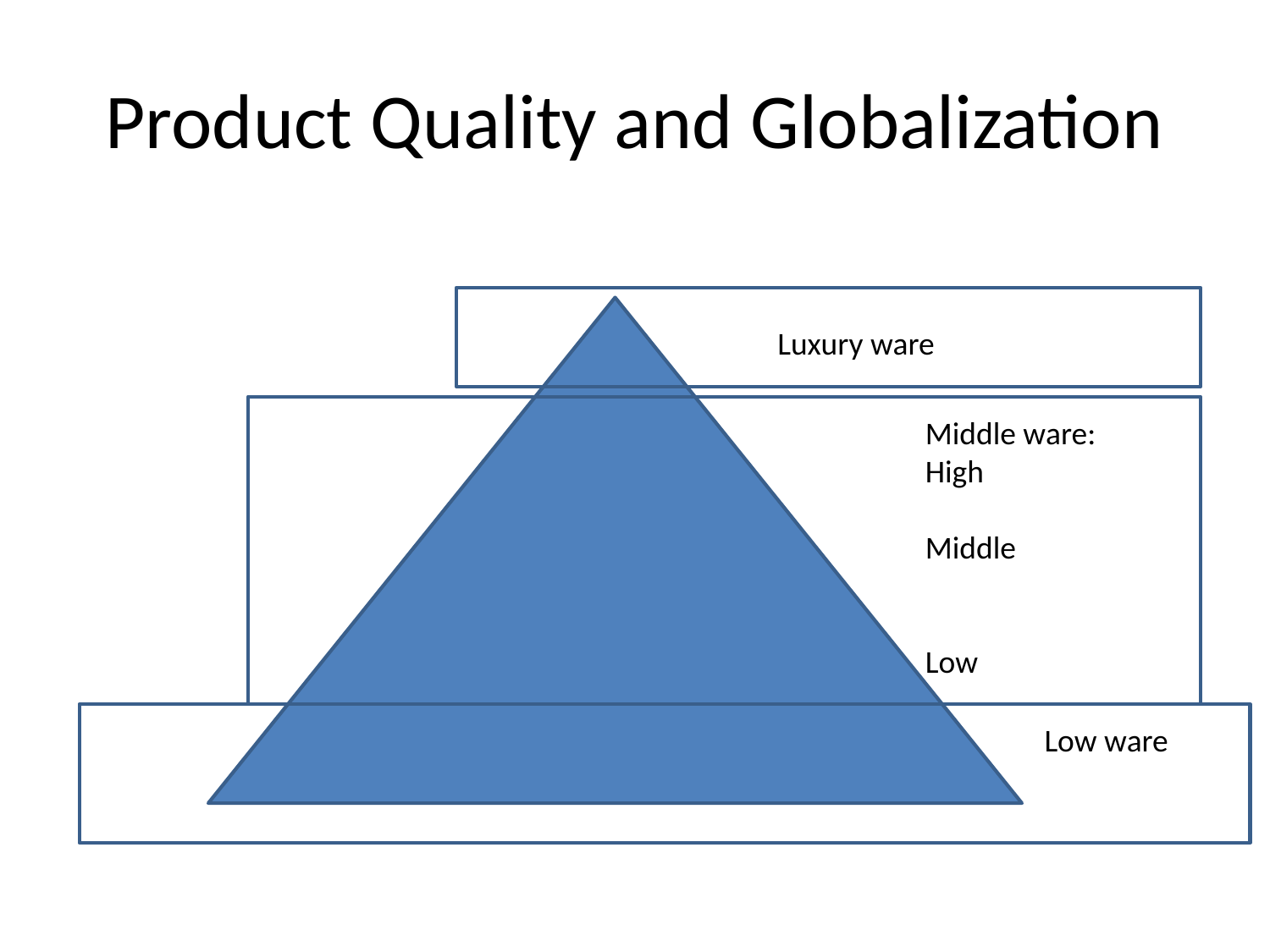

# Product Quality and Globalization

Luxury ware

Middle ware:
High

Middle

Low

Low ware